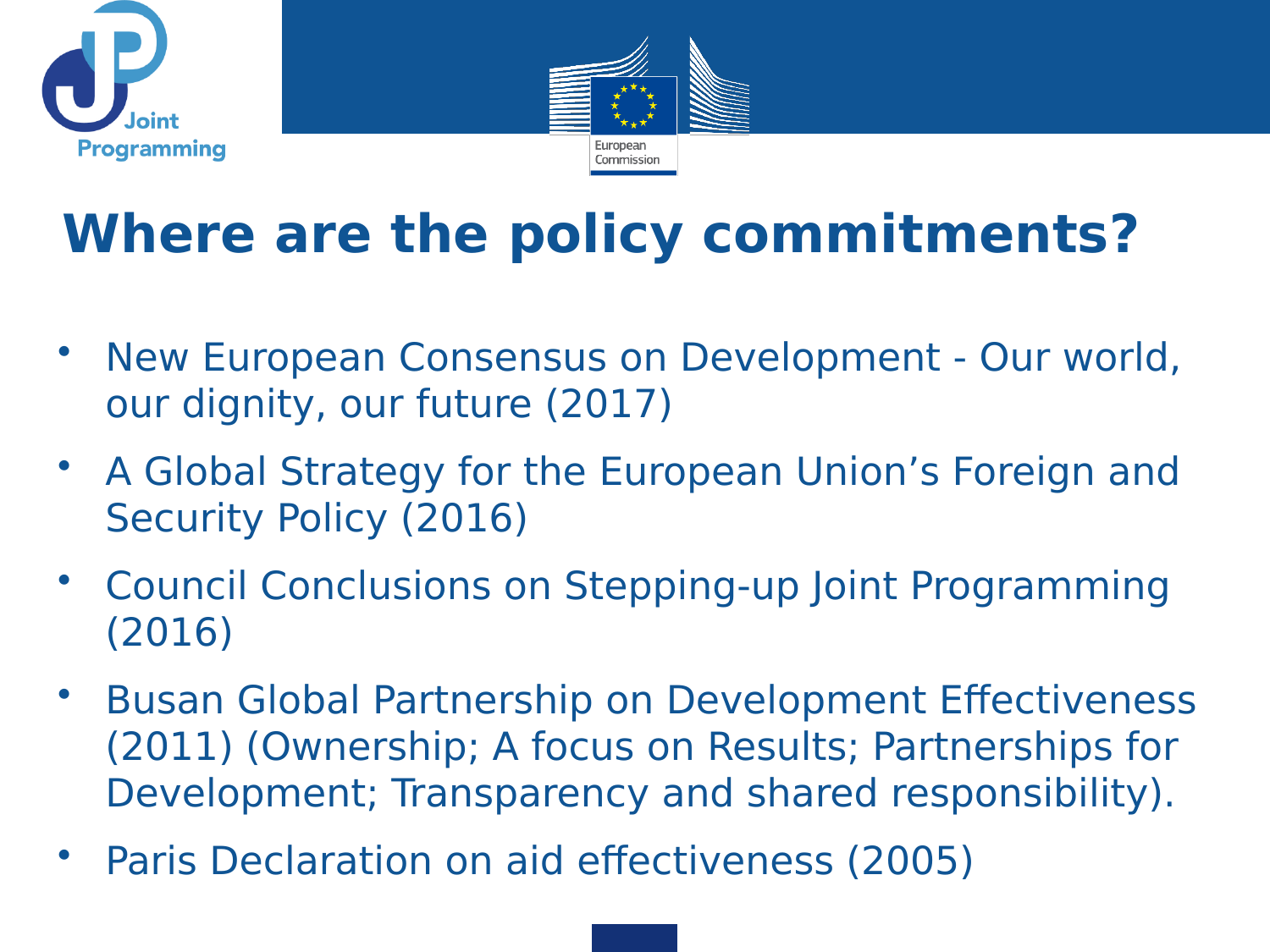

# Where are the policy commitments?
New European Consensus on Development - Our world, our dignity, our future (2017)
A Global Strategy for the European Union’s Foreign and Security Policy (2016)
Council Conclusions on Stepping-up Joint Programming (2016)
Busan Global Partnership on Development Effectiveness (2011) (Ownership; A focus on Results; Partnerships for Development; Transparency and shared responsibility).
Paris Declaration on aid effectiveness (2005)